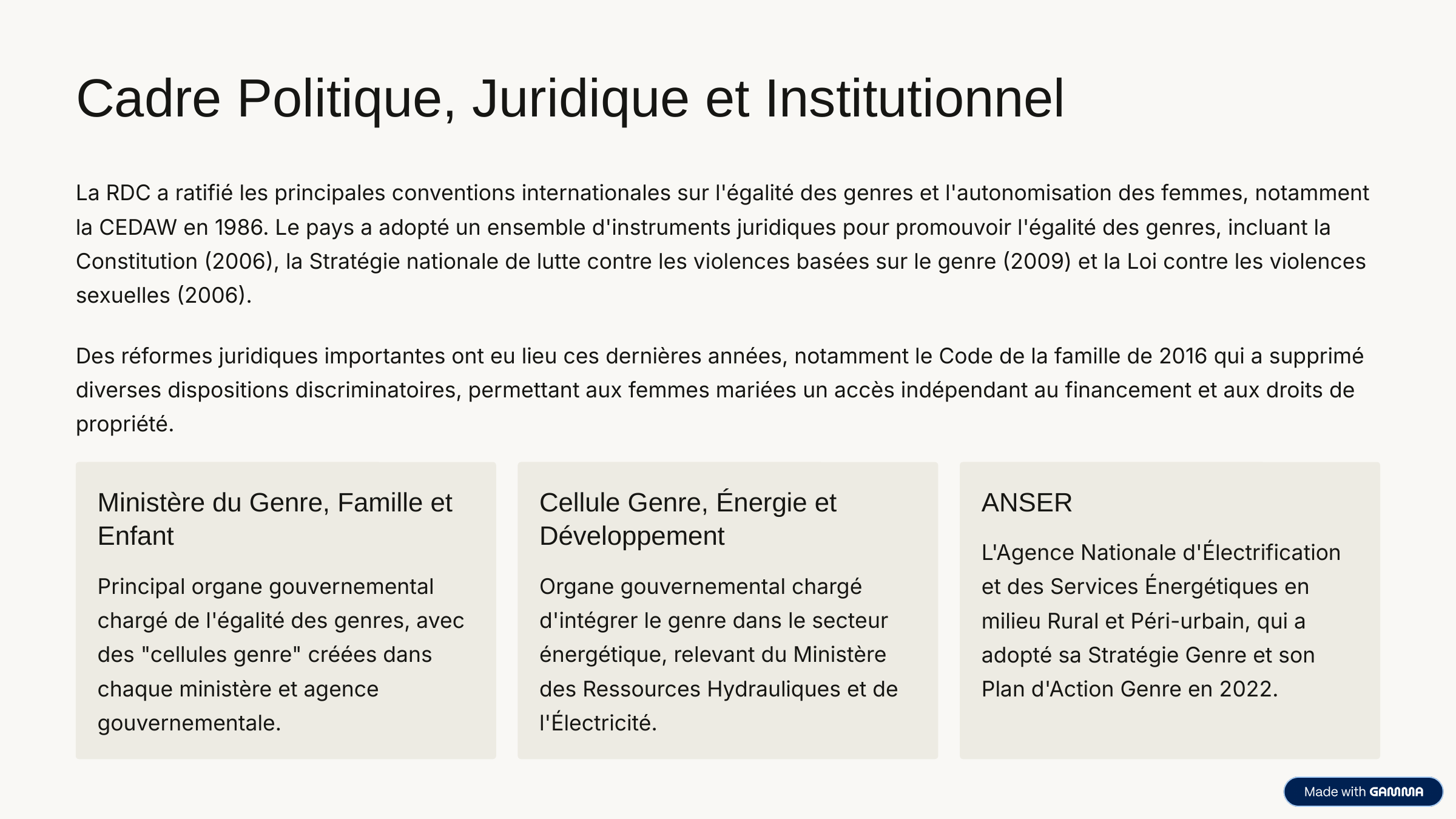

Cadre Politique, Juridique et Institutionnel
La RDC a ratifié les principales conventions internationales sur l'égalité des genres et l'autonomisation des femmes, notamment la CEDAW en 1986. Le pays a adopté un ensemble d'instruments juridiques pour promouvoir l'égalité des genres, incluant la Constitution (2006), la Stratégie nationale de lutte contre les violences basées sur le genre (2009) et la Loi contre les violences sexuelles (2006).
Des réformes juridiques importantes ont eu lieu ces dernières années, notamment le Code de la famille de 2016 qui a supprimé diverses dispositions discriminatoires, permettant aux femmes mariées un accès indépendant au financement et aux droits de propriété.

Ministère du Genre, Famille et Enfant
Cellule Genre, Énergie et Développement
ANSER
L'Agence Nationale d'Électrification et des Services Énergétiques en milieu Rural et Péri-urbain, qui a adopté sa Stratégie Genre et son Plan d'Action Genre en 2022.
Principal organe gouvernemental chargé de l'égalité des genres, avec des "cellules genre" créées dans chaque ministère et agence gouvernementale.
Organe gouvernemental chargé d'intégrer le genre dans le secteur énergétique, relevant du Ministère des Ressources Hydrauliques et de l'Électricité.